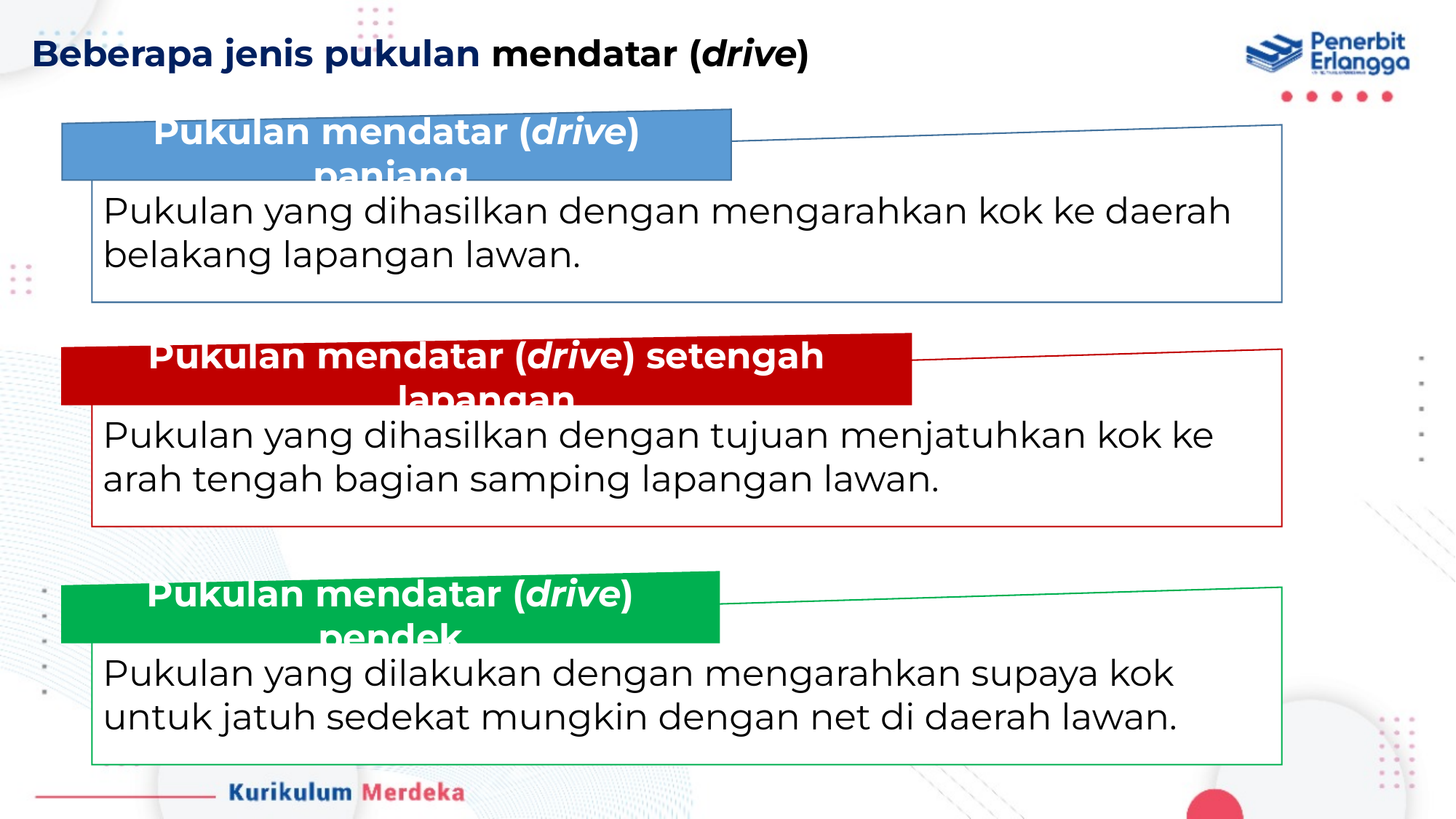

Beberapa jenis pukulan mendatar (drive)
Pukulan mendatar (drive) panjang
Pukulan yang dihasilkan dengan mengarahkan kok ke daerah belakang lapangan lawan.
Pukulan mendatar (drive) setengah lapangan
Pukulan yang dihasilkan dengan tujuan menjatuhkan kok ke arah tengah bagian samping lapangan lawan.
Pukulan mendatar (drive) pendek
Pukulan yang dilakukan dengan mengarahkan supaya kok untuk jatuh sedekat mungkin dengan net di daerah lawan.